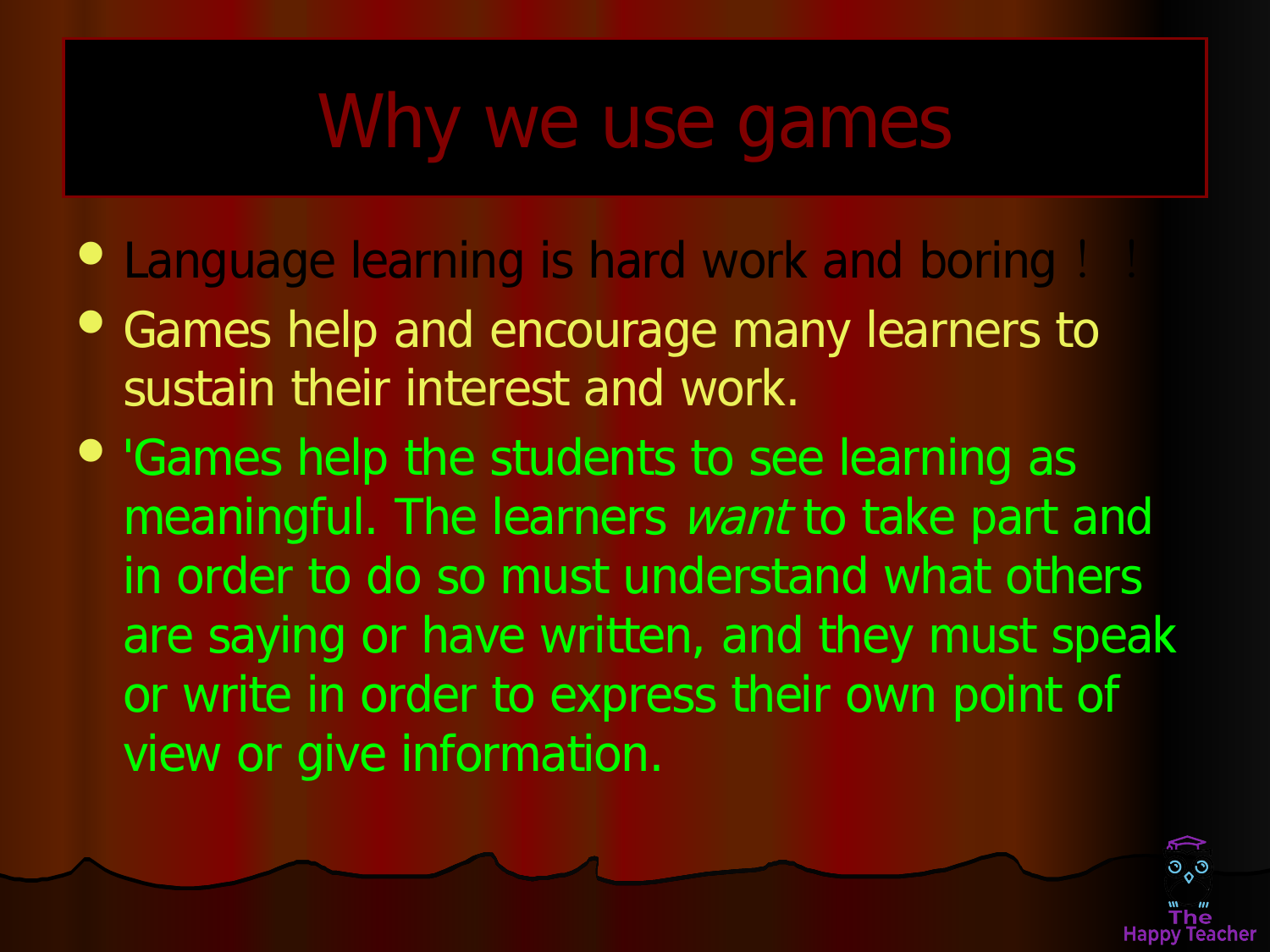

# Why we use games
Language learning is hard work and boring！！
Games help and encourage many learners to sustain their interest and work.
'Games help the students to see learning as meaningful. The learners want to take part and in order to do so must understand what others are saying or have written, and they must speak or write in order to express their own point of view or give information.